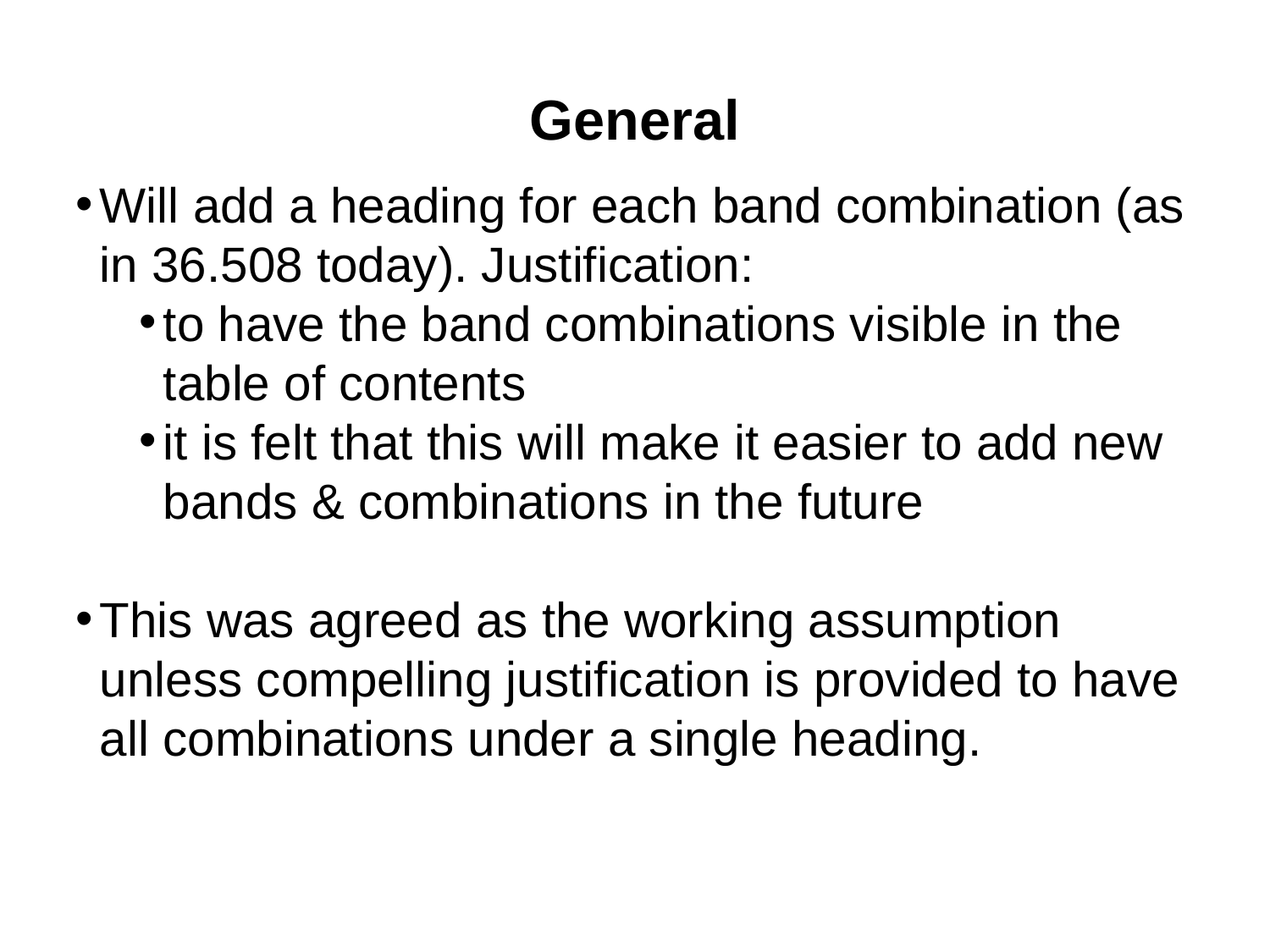

# General
Will add a heading for each band combination (as in 36.508 today). Justification:
to have the band combinations visible in the table of contents
it is felt that this will make it easier to add new bands & combinations in the future

This was agreed as the working assumption unless compelling justification is provided to have all combinations under a single heading.